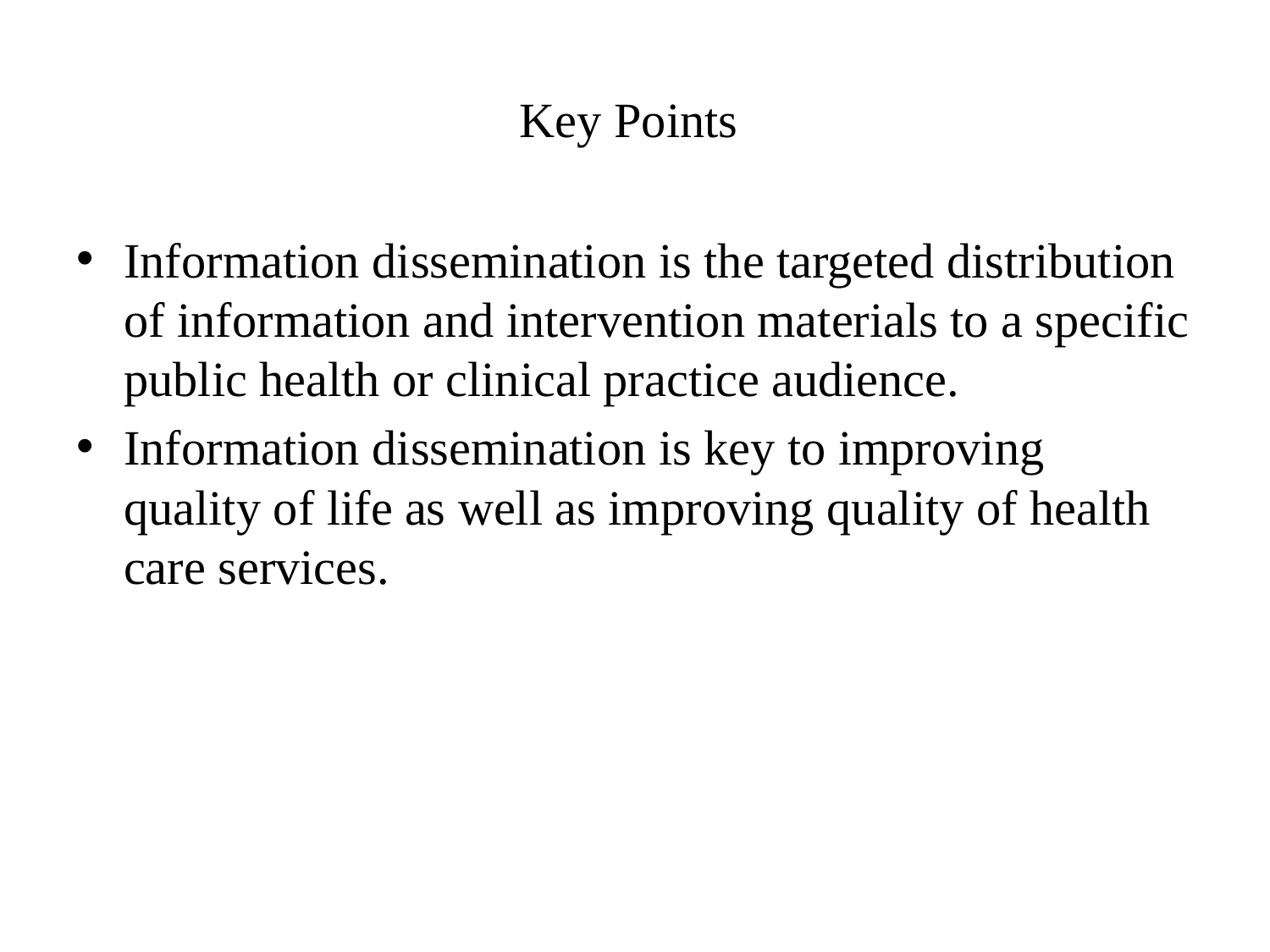

# Key Points
Information dissemination is the targeted distribution of information and intervention materials to a specific public health or clinical practice audience.
Information dissemination is key to improving quality of life as well as improving quality of health care services.